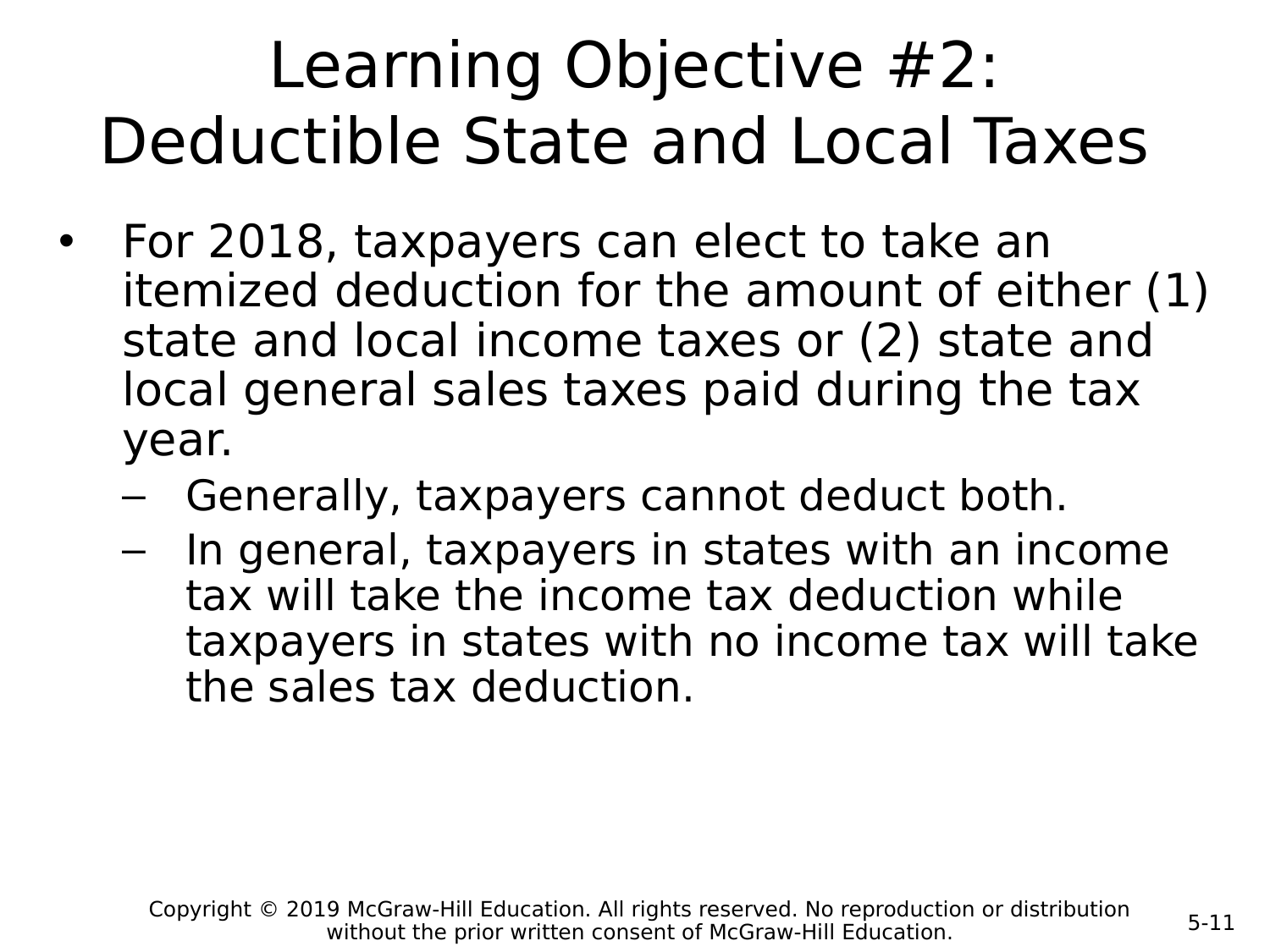

# Learning Objective #2: Deductible State and Local Taxes
For 2018, taxpayers can elect to take an itemized deduction for the amount of either (1) state and local income taxes or (2) state and local general sales taxes paid during the tax year.
Generally, taxpayers cannot deduct both.
In general, taxpayers in states with an income tax will take the income tax deduction while taxpayers in states with no income tax will take the sales tax deduction.